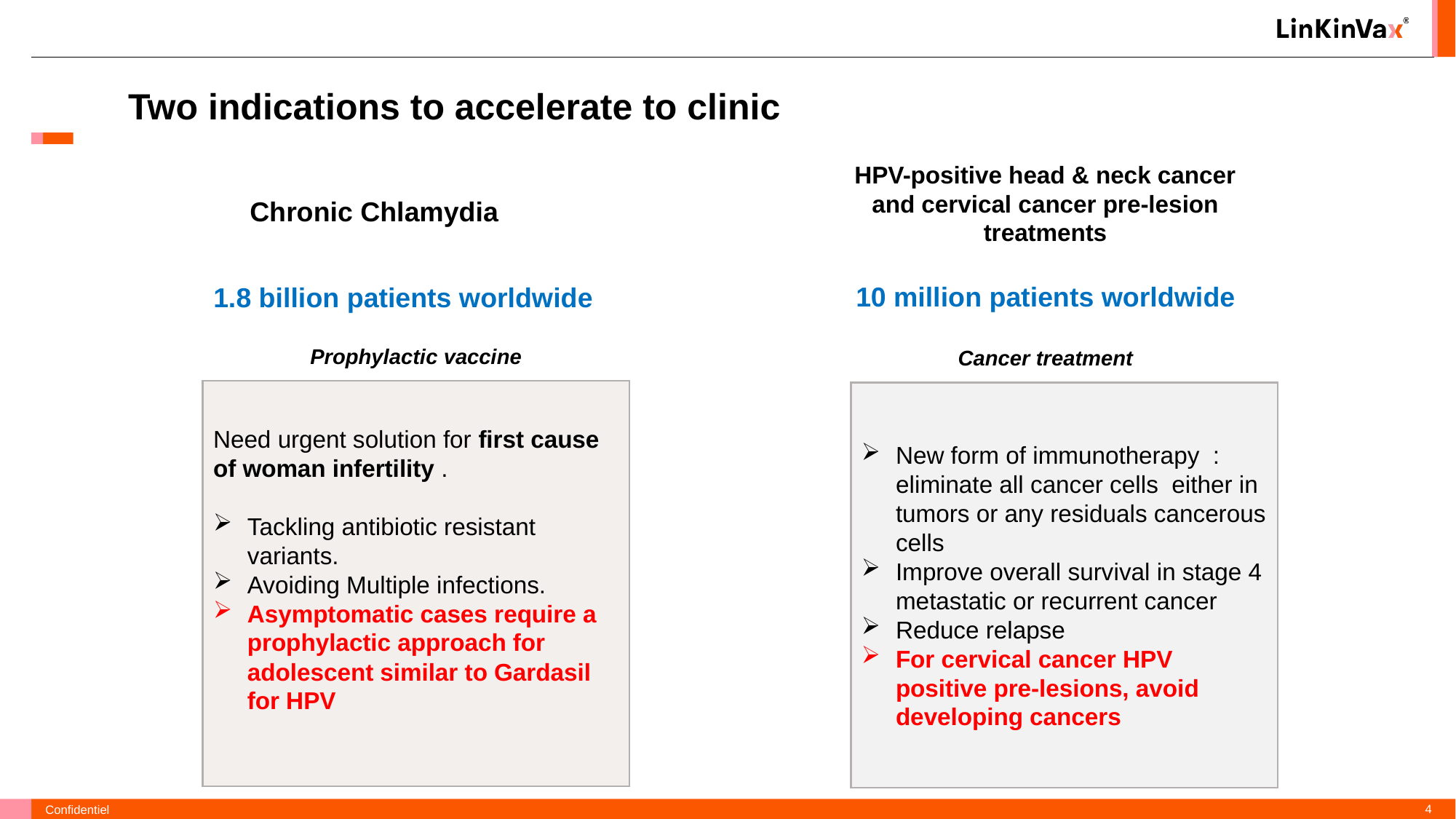

Two indications to accelerate to clinic
HPV-positive head & neck cancer and cervical cancer pre-lesion treatments
Chronic Chlamydia
10 million patients worldwide
1.8 billion patients worldwide
Prophylactic vaccine
Cancer treatment
Need urgent solution for first cause of woman infertility .

Tackling antibiotic resistant variants.
Avoiding Multiple infections.
Asymptomatic cases require a prophylactic approach for adolescent similar to Gardasil for HPV

New form of immunotherapy  : eliminate all cancer cells  either in tumors or any residuals cancerous cells
Improve overall survival in stage 4 metastatic or recurrent cancer
Reduce relapse
For cervical cancer HPV positive pre-lesions, avoid developing cancers